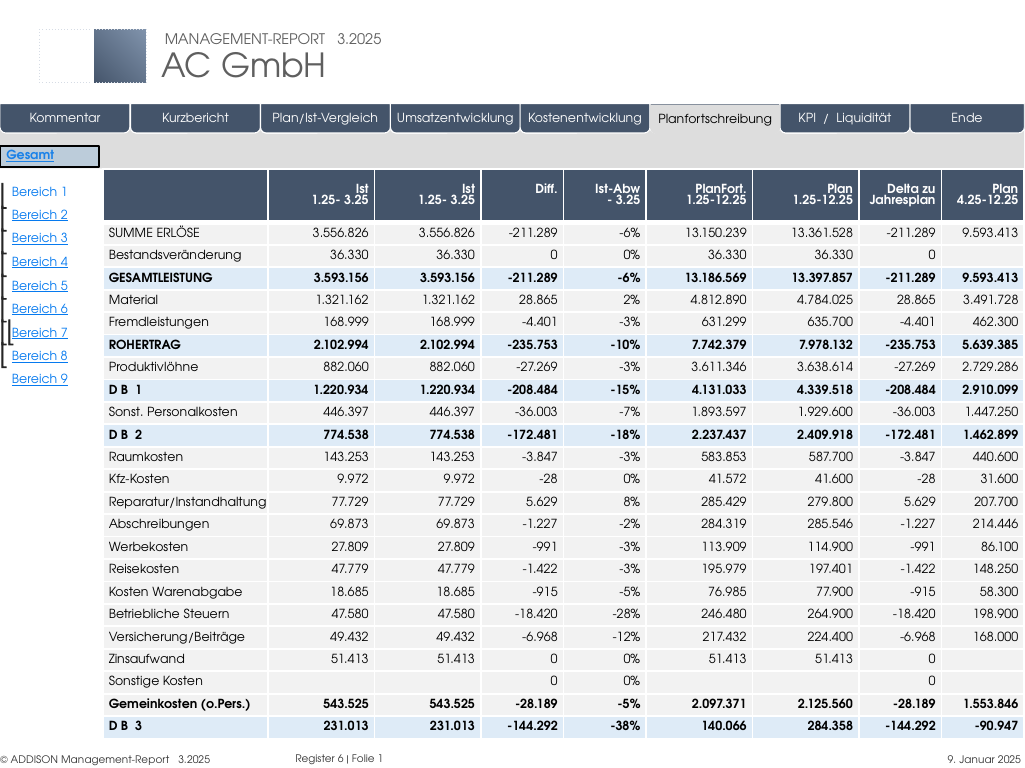

|  |  |  |  |  |  |
| --- | --- | --- | --- | --- | --- |
Eigene Folien

|  | Ist 1.25- 3.25 | Ist 1.25- 3.25 | Diff. | Ist-Abw - 3.25 | PlanFort. 1.25-12.25 | Plan 1.25-12.25 | Delta zu Jahresplan | Plan 4.25-12.25 |
| --- | --- | --- | --- | --- | --- | --- | --- | --- |
| SUMME ERLÖSE | 3.556.826 | 3.556.826 | -211.289 | -6% | 13.150.239 | 13.361.528 | -211.289 | 9.593.413 |
| Bestandsveränderung | 36.330 | 36.330 | 0 | 0% | 36.330 | 36.330 | 0 |  |
| GESAMTLEISTUNG | 3.593.156 | 3.593.156 | -211.289 | -6% | 13.186.569 | 13.397.857 | -211.289 | 9.593.413 |
| Material | 1.321.162 | 1.321.162 | 28.865 | 2% | 4.812.890 | 4.784.025 | 28.865 | 3.491.728 |
| Fremdleistungen | 168.999 | 168.999 | -4.401 | -3% | 631.299 | 635.700 | -4.401 | 462.300 |
| ROHERTRAG | 2.102.994 | 2.102.994 | -235.753 | -10% | 7.742.379 | 7.978.132 | -235.753 | 5.639.385 |
| Produktivlöhne | 882.060 | 882.060 | -27.269 | -3% | 3.611.346 | 3.638.614 | -27.269 | 2.729.286 |
| D B 1 | 1.220.934 | 1.220.934 | -208.484 | -15% | 4.131.033 | 4.339.518 | -208.484 | 2.910.099 |
| Sonst. Personalkosten | 446.397 | 446.397 | -36.003 | -7% | 1.893.597 | 1.929.600 | -36.003 | 1.447.250 |
| D B 2 | 774.538 | 774.538 | -172.481 | -18% | 2.237.437 | 2.409.918 | -172.481 | 1.462.899 |
| Raumkosten | 143.253 | 143.253 | -3.847 | -3% | 583.853 | 587.700 | -3.847 | 440.600 |
| Kfz-Kosten | 9.972 | 9.972 | -28 | 0% | 41.572 | 41.600 | -28 | 31.600 |
| Reparatur/Instandhaltung | 77.729 | 77.729 | 5.629 | 8% | 285.429 | 279.800 | 5.629 | 207.700 |
| Abschreibungen | 69.873 | 69.873 | -1.227 | -2% | 284.319 | 285.546 | -1.227 | 214.446 |
| Werbekosten | 27.809 | 27.809 | -991 | -3% | 113.909 | 114.900 | -991 | 86.100 |
| Reisekosten | 47.779 | 47.779 | -1.422 | -3% | 195.979 | 197.401 | -1.422 | 148.250 |
| Kosten Warenabgabe | 18.685 | 18.685 | -915 | -5% | 76.985 | 77.900 | -915 | 58.300 |
| Betriebliche Steuern | 47.580 | 47.580 | -18.420 | -28% | 246.480 | 264.900 | -18.420 | 198.900 |
| Versicherung/Beiträge | 49.432 | 49.432 | -6.968 | -12% | 217.432 | 224.400 | -6.968 | 168.000 |
| Zinsaufwand | 51.413 | 51.413 | 0 | 0% | 51.413 | 51.413 | 0 |  |
| Sonstige Kosten |  |  | 0 | 0% |  |  | 0 |  |
| Gemeinkosten (o.Pers.) | 543.525 | 543.525 | -28.189 | -5% | 2.097.371 | 2.125.560 | -28.189 | 1.553.846 |
| D B 3 | 231.013 | 231.013 | -144.292 | -38% | 140.066 | 284.358 | -144.292 | -90.947 |
# Register 6 | Folie 1